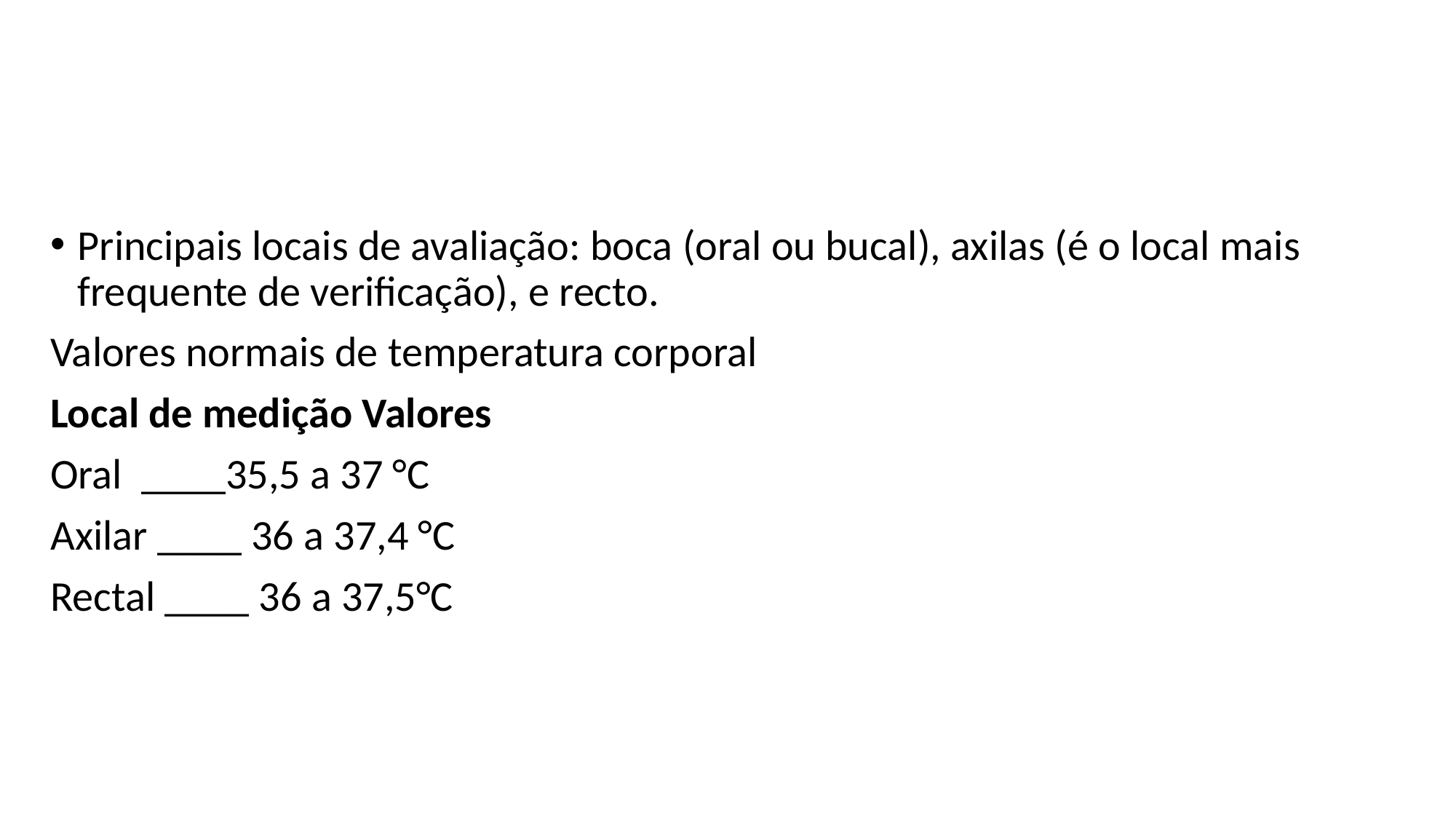

#
Principais locais de avaliação: boca (oral ou bucal), axilas (é o local mais frequente de verificação), e recto.
Valores normais de temperatura corporal
Local de medição Valores
Oral  ____35,5 a 37 °C
Axilar ____ 36 a 37,4 °C
Rectal ____ 36 a 37,5°C